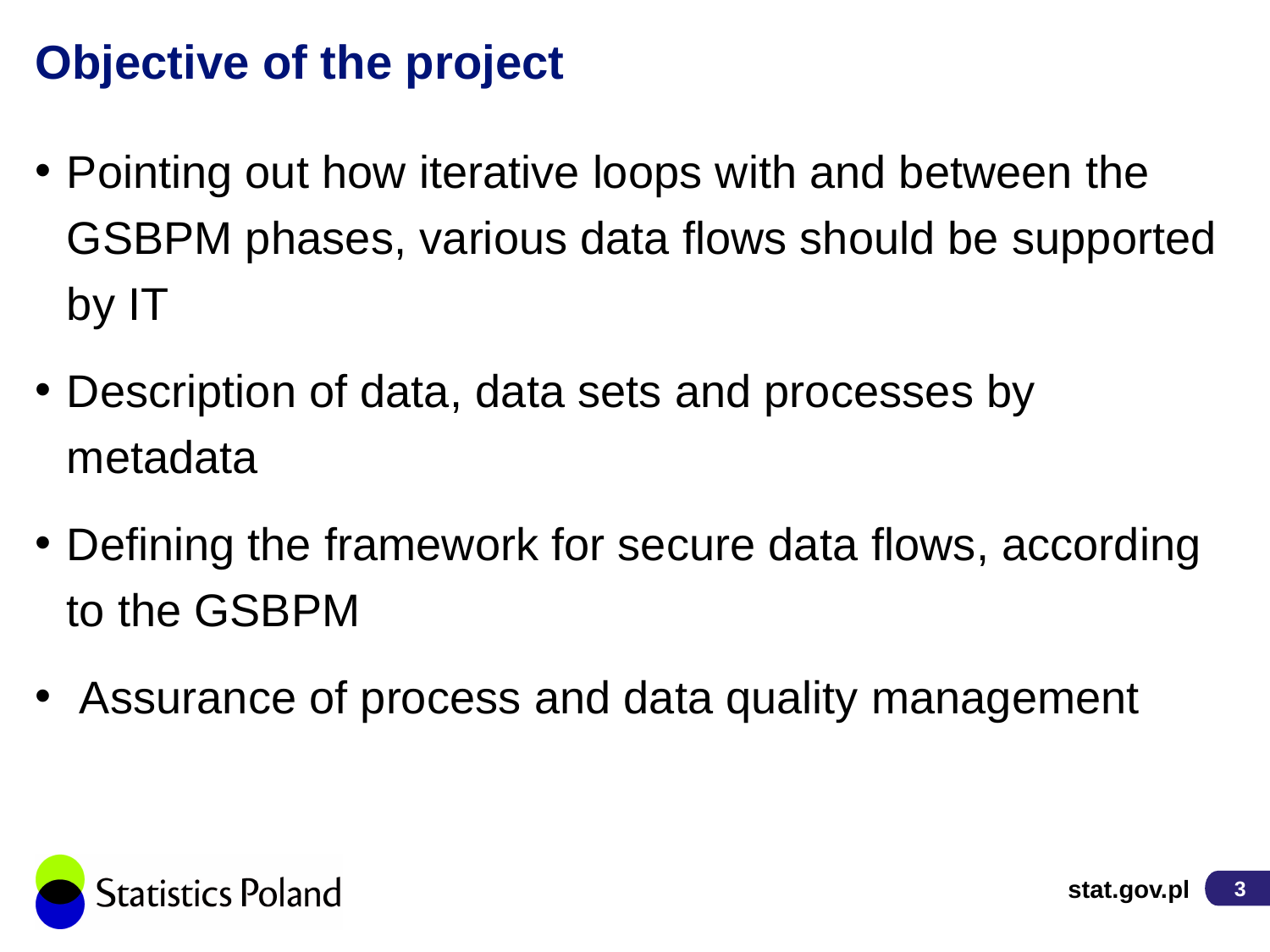

# Objective of the project

Pointing out how iterative loops with and between the GSBPM phases, various data flows should be supported by IT
Description of data, data sets and processes by metadata
Defining the framework for secure data flows, according to the GSBPM
 Assurance of process and data quality management